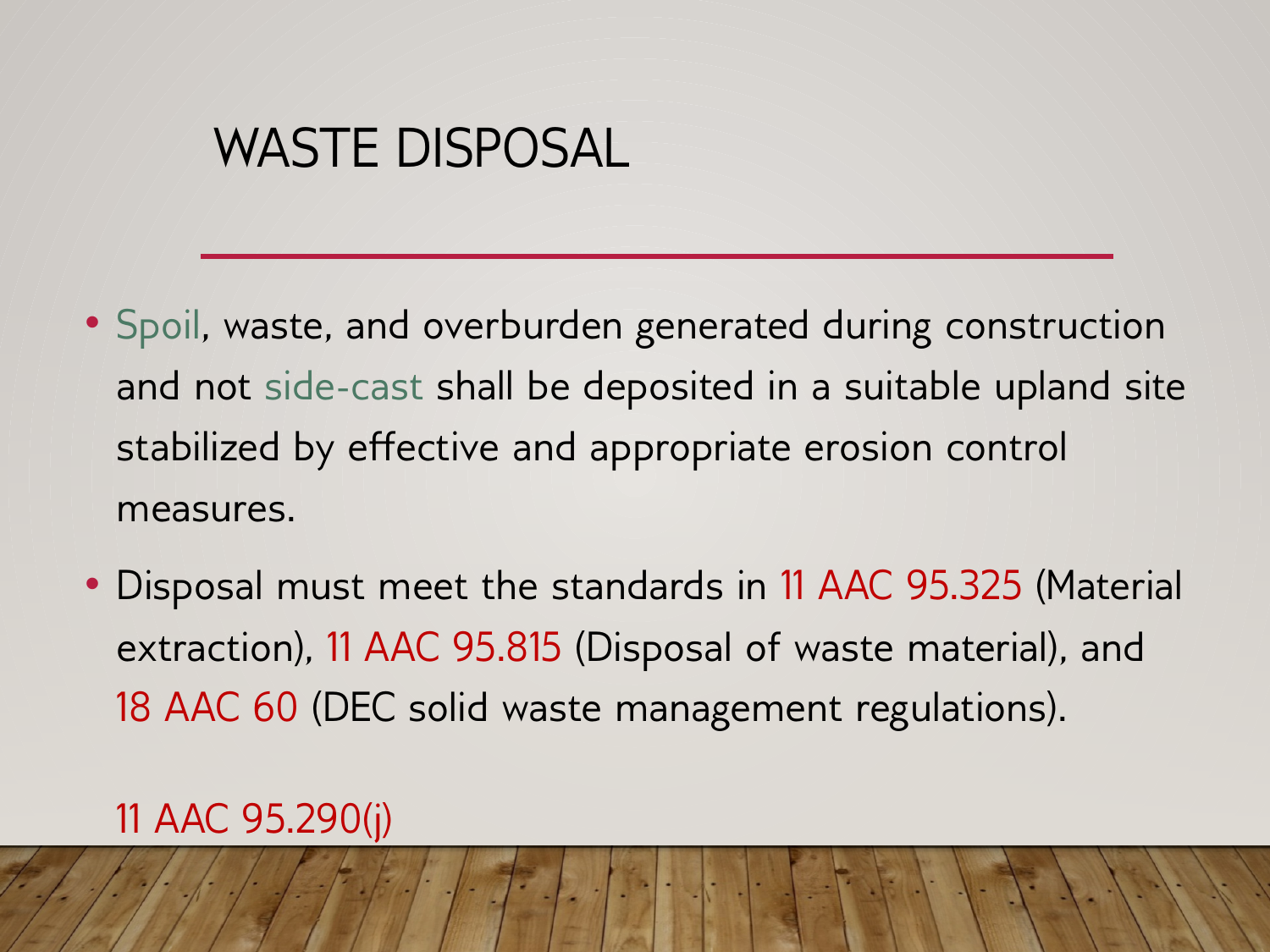

# Waste disposal
Spoil, waste, and overburden generated during construction and not side-cast shall be deposited in a suitable upland site stabilized by effective and appropriate erosion control measures.
Disposal must meet the standards in 11 AAC 95.325 (Material extraction), 11 AAC 95.815 (Disposal of waste material), and 18 AAC 60 (DEC solid waste management regulations).									    11 AAC 95.290(j)